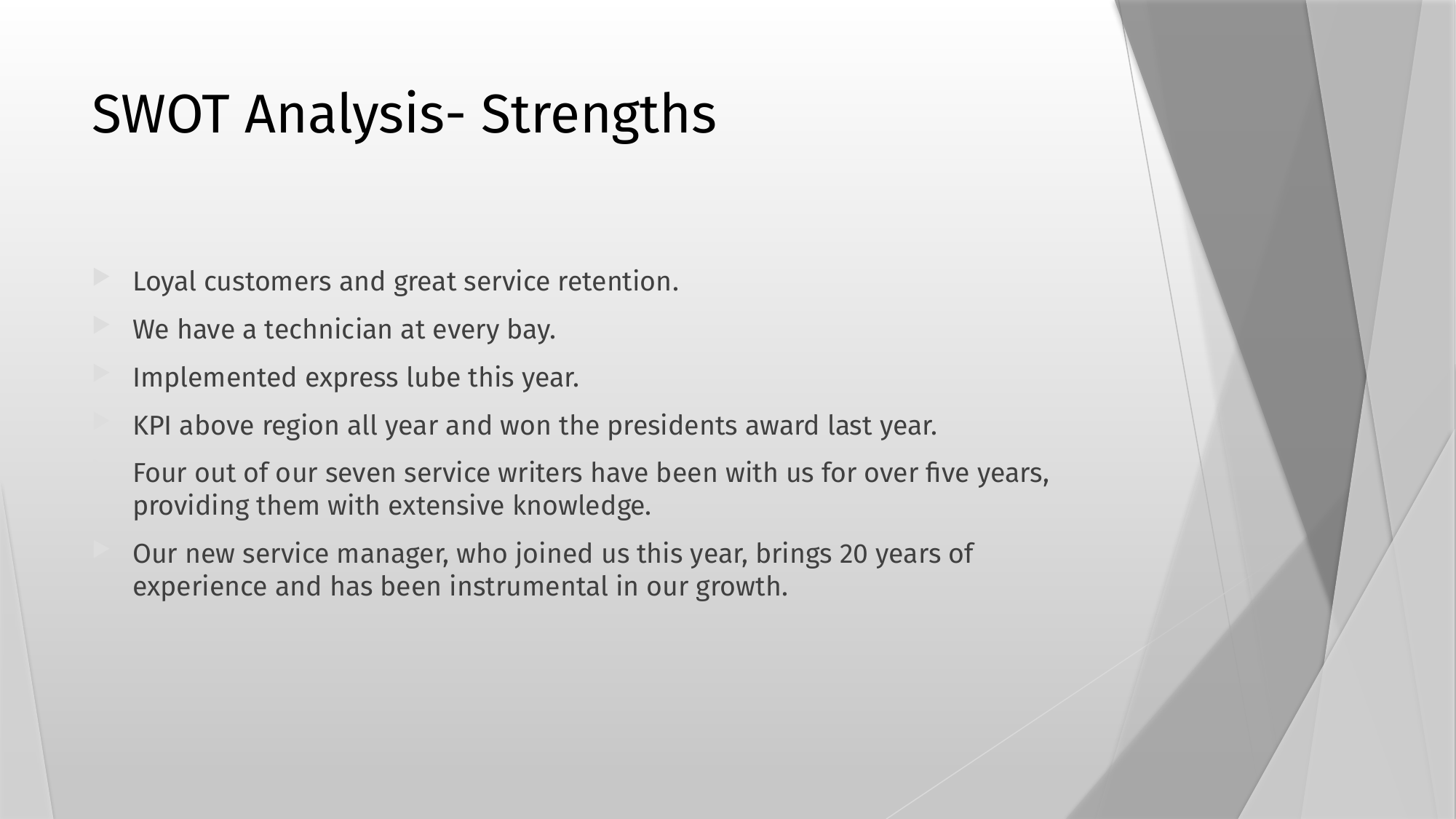

# SWOT Analysis- Strengths
Loyal customers and great service retention.
We have a technician at every bay.
Implemented express lube this year.
KPI above region all year and won the presidents award last year.
Four out of our seven service writers have been with us for over five years, providing them with extensive knowledge.
Our new service manager, who joined us this year, brings 20 years of experience and has been instrumental in our growth.